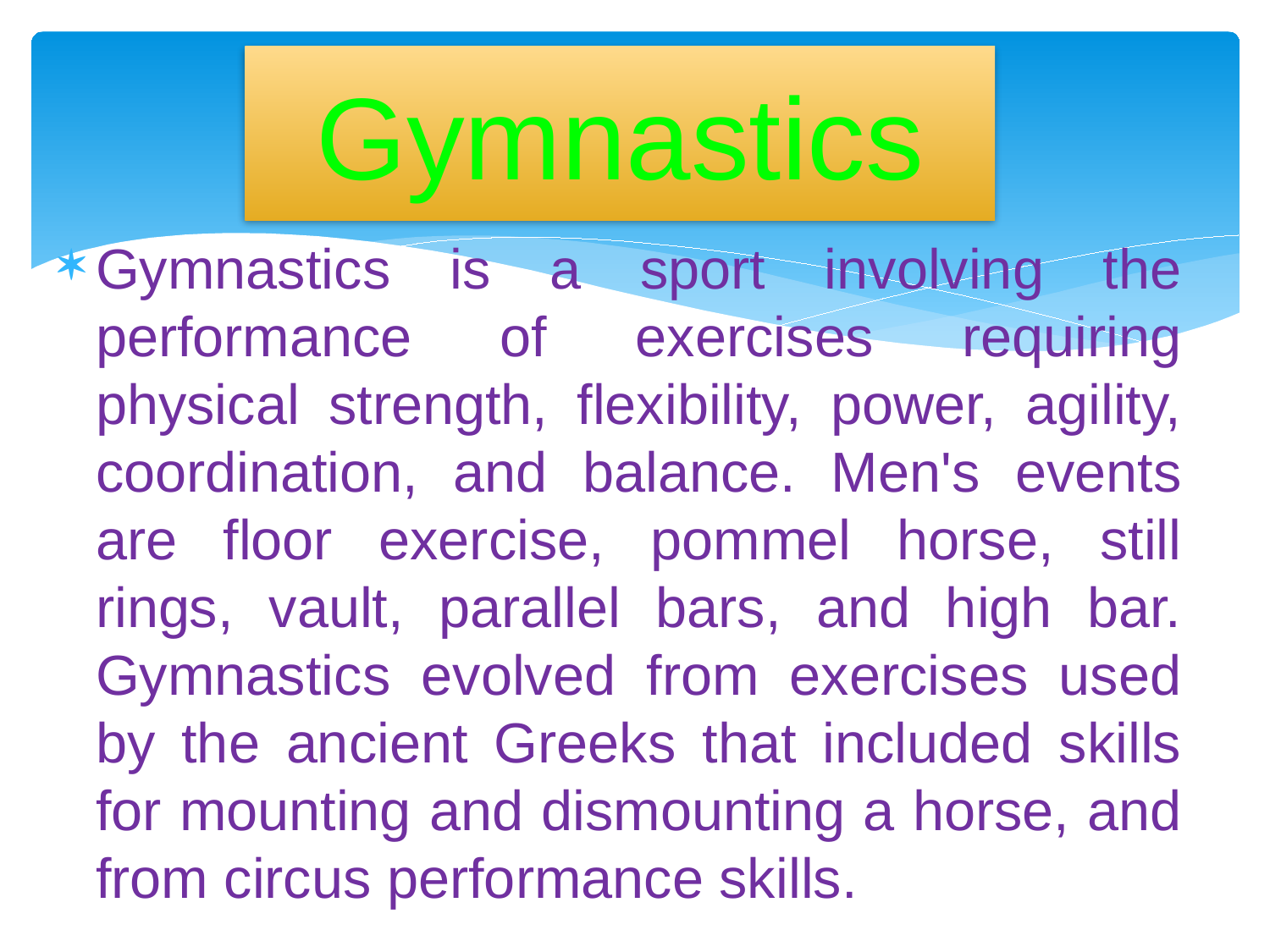

# Gymnastics
Gymnastics is a sport involving the performance of exercises requiring physical strength, flexibility, power, agility, coordination, and balance. Men's events are floor exercise, pommel horse, still rings, vault, parallel bars, and high bar. Gymnastics evolved from exercises used by the ancient Greeks that included skills for mounting and dismounting a horse, and from circus performance skills.